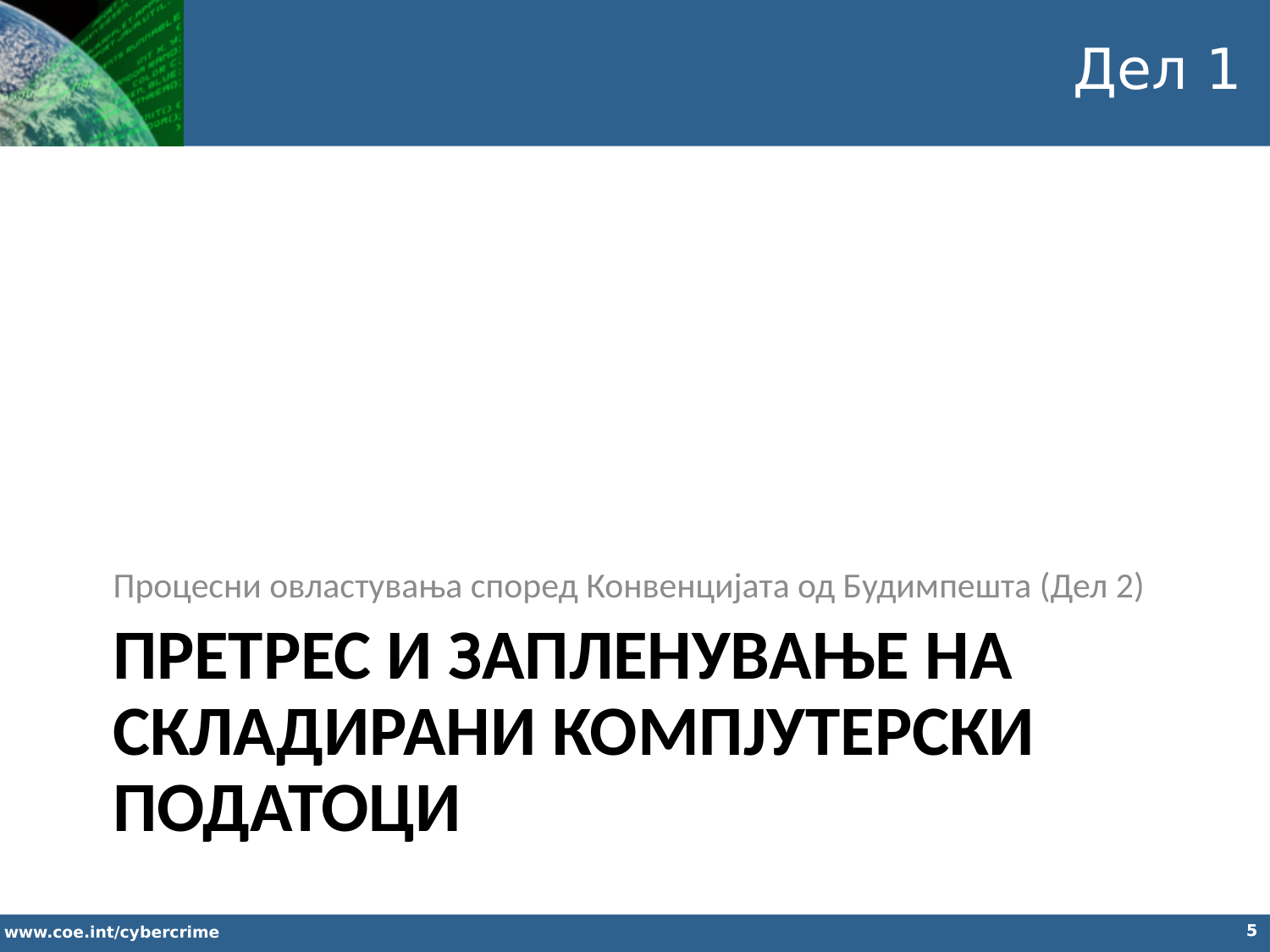

Дел 1
Процесни овластувања според Конвенцијата од Будимпешта (Дел 2)
# Претрес и запленување на складирани компјутерски податоци
5